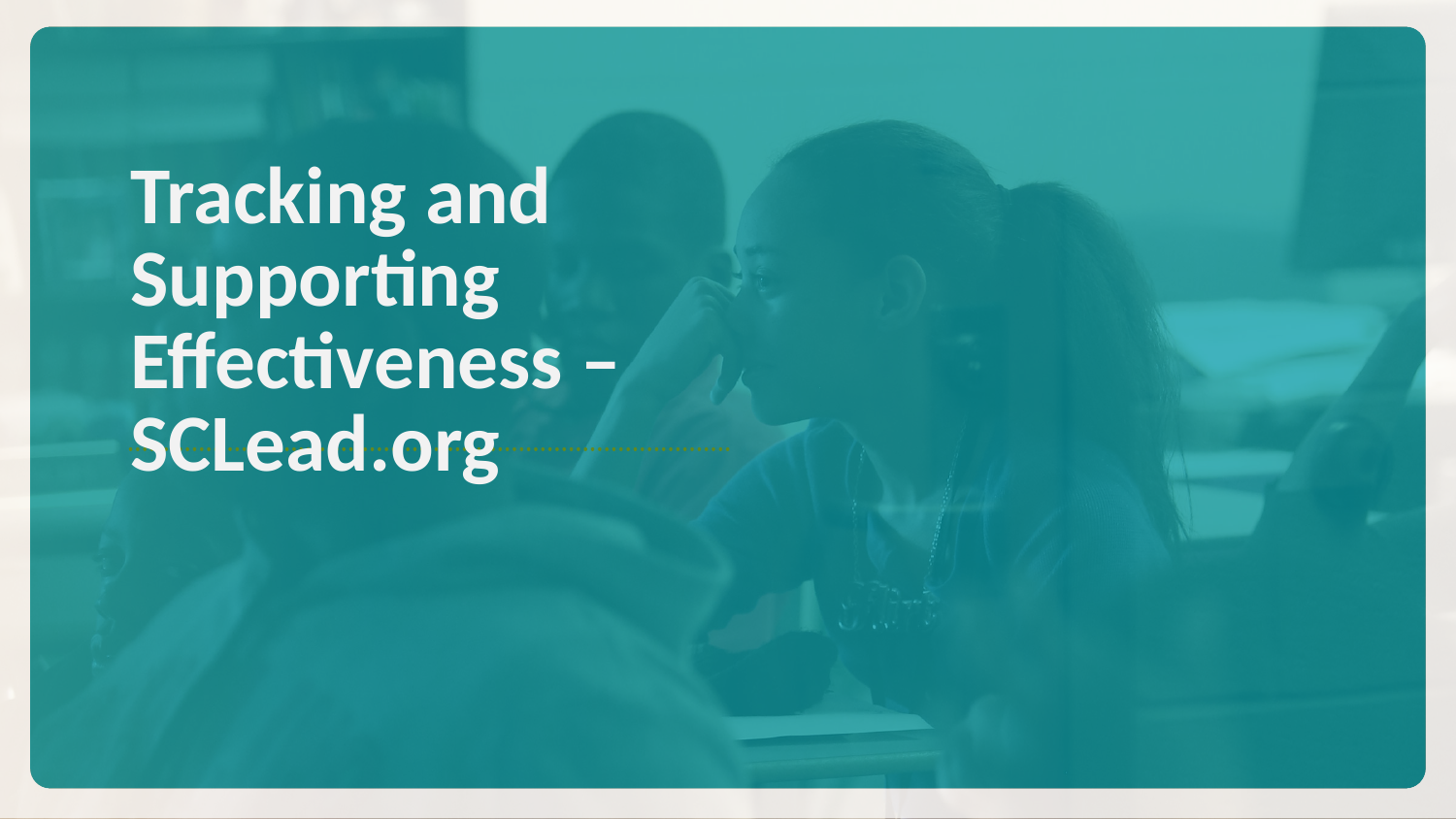

# Tracking and Supporting Effectiveness – SCLead.org